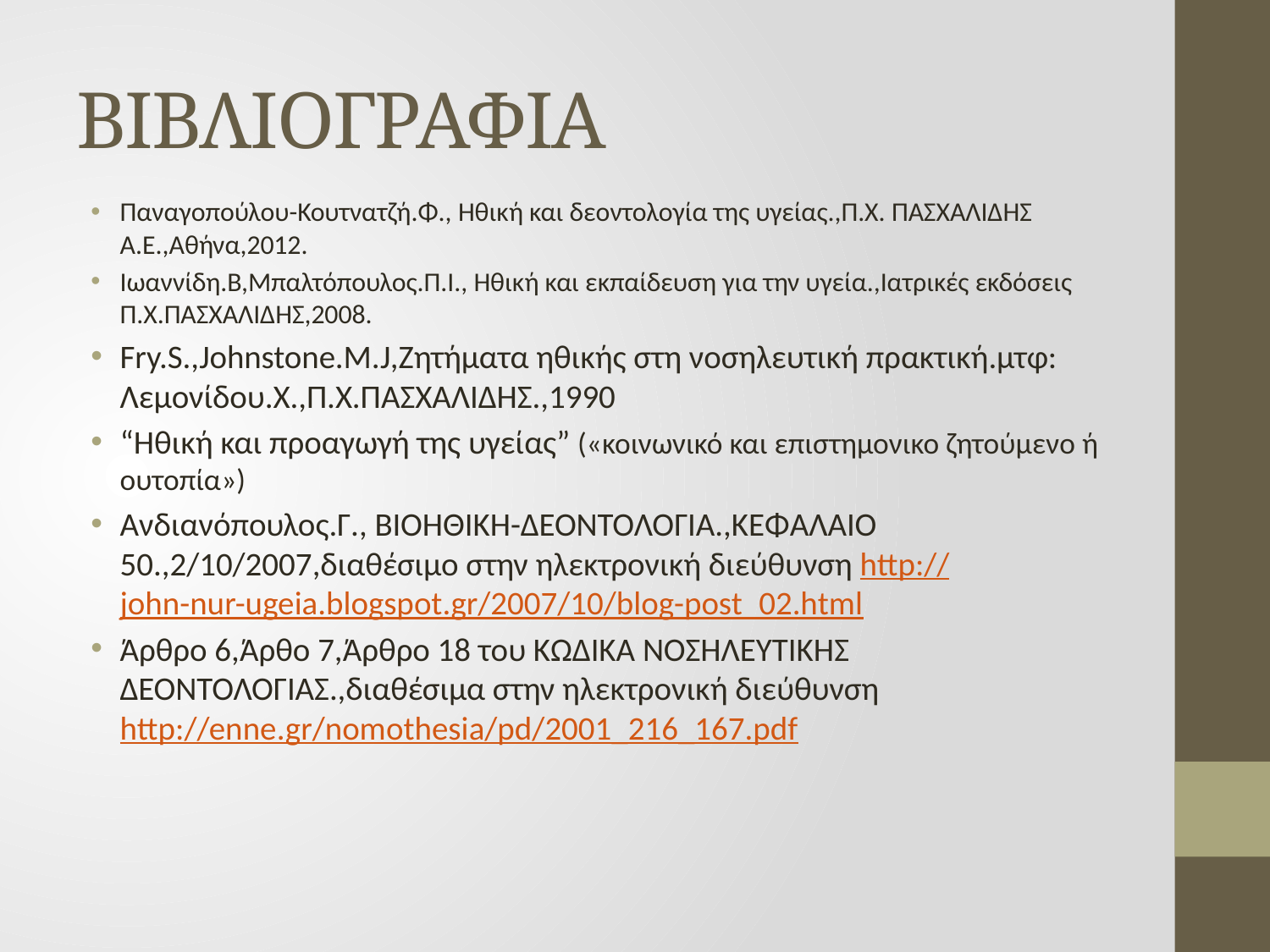

# ΒΙΒΛΙΟΓΡΑΦΙΑ
Παναγοπούλου-Κουτνατζή.Φ., Ηθική και δεοντολογία της υγείας.,Π.Χ. ΠΑΣΧΑΛΙΔΗΣ Α.Ε.,Αθήνα,2012.
Ιωαννίδη.Β,Μπαλτόπουλος.Π.Ι., Ηθική και εκπαίδευση για την υγεία.,Ιατρικές εκδόσεις Π.Χ.ΠΑΣΧΑΛΙΔΗΣ,2008.
Fry.S.,Johnstone.M.J,Ζητήματα ηθικής στη νοσηλευτική πρακτική.μτφ: Λεμονίδου.Χ.,Π.Χ.ΠΑΣΧΑΛΙΔΗΣ.,1990
“Ηθική και προαγωγή της υγείας” («κοινωνικό και επιστημονικο ζητούμενο ή ουτοπία»)
Ανδιανόπουλος.Γ., ΒΙΟΗΘΙΚΗ-ΔΕΟΝΤΟΛΟΓΙΑ.,ΚΕΦΑΛΑΙΟ 50.,2/10/2007,διαθέσιμο στην ηλεκτρονική διεύθυνση http://john-nur-ugeia.blogspot.gr/2007/10/blog-post_02.html
Άρθρο 6,Άρθο 7,Άρθρο 18 του ΚΩΔΙΚΑ ΝΟΣΗΛΕΥΤΙΚΗΣ ΔΕΟΝΤΟΛΟΓΙΑΣ.,διαθέσιμα στην ηλεκτρονική διεύθυνση http://enne.gr/nomothesia/pd/2001_216_167.pdf